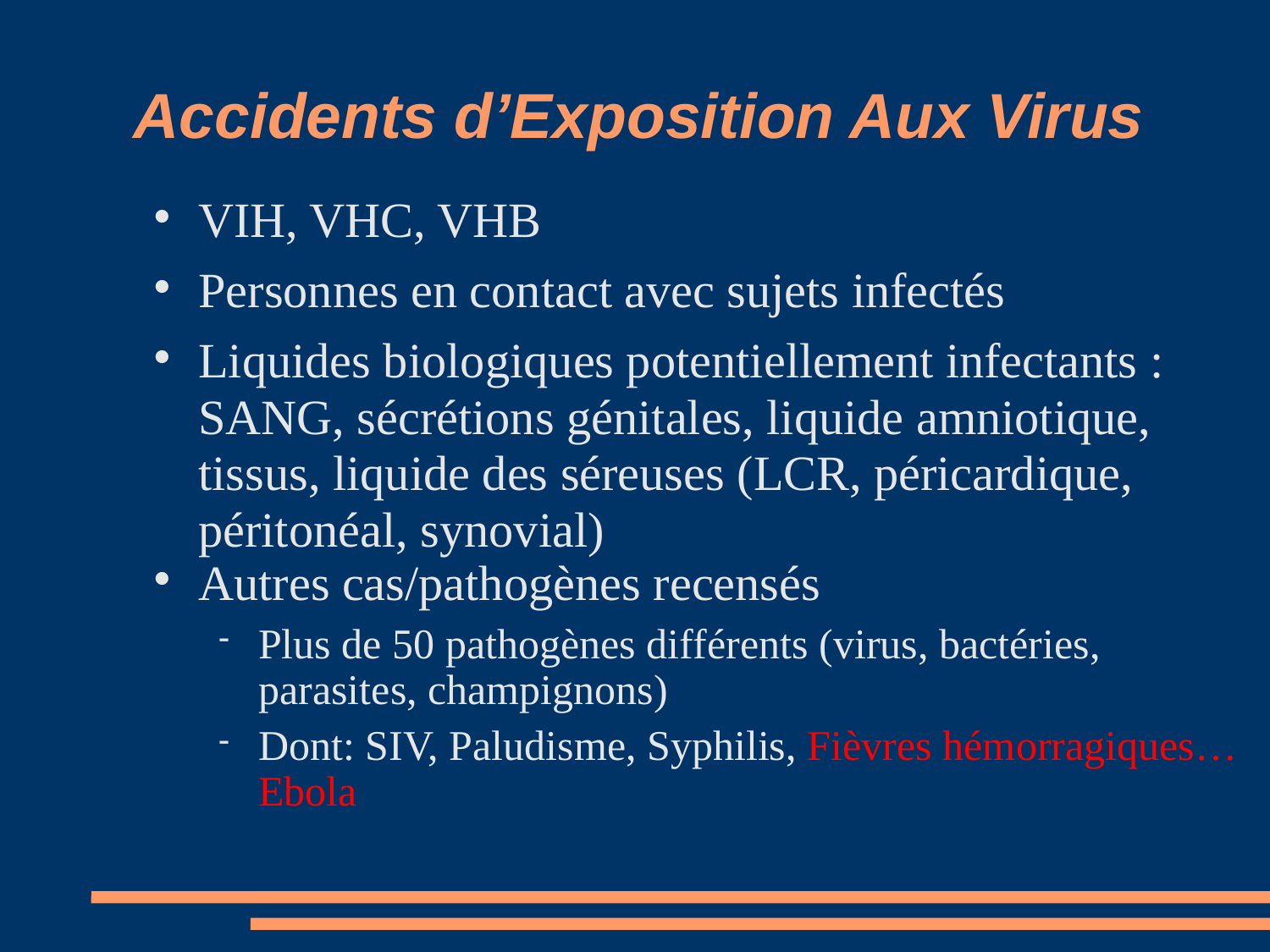

# Accidents d’Exposition Aux Virus
VIH, VHC, VHB
Personnes en contact avec sujets infectés
Liquides biologiques potentiellement infectants : SANG, sécrétions génitales, liquide amniotique, tissus, liquide des séreuses (LCR, péricardique, péritonéal, synovial)‏
Autres cas/pathogènes recensés
Plus de 50 pathogènes différents (virus, bactéries, parasites, champignons)
Dont: SIV, Paludisme, Syphilis, Fièvres hémorragiques…Ebola